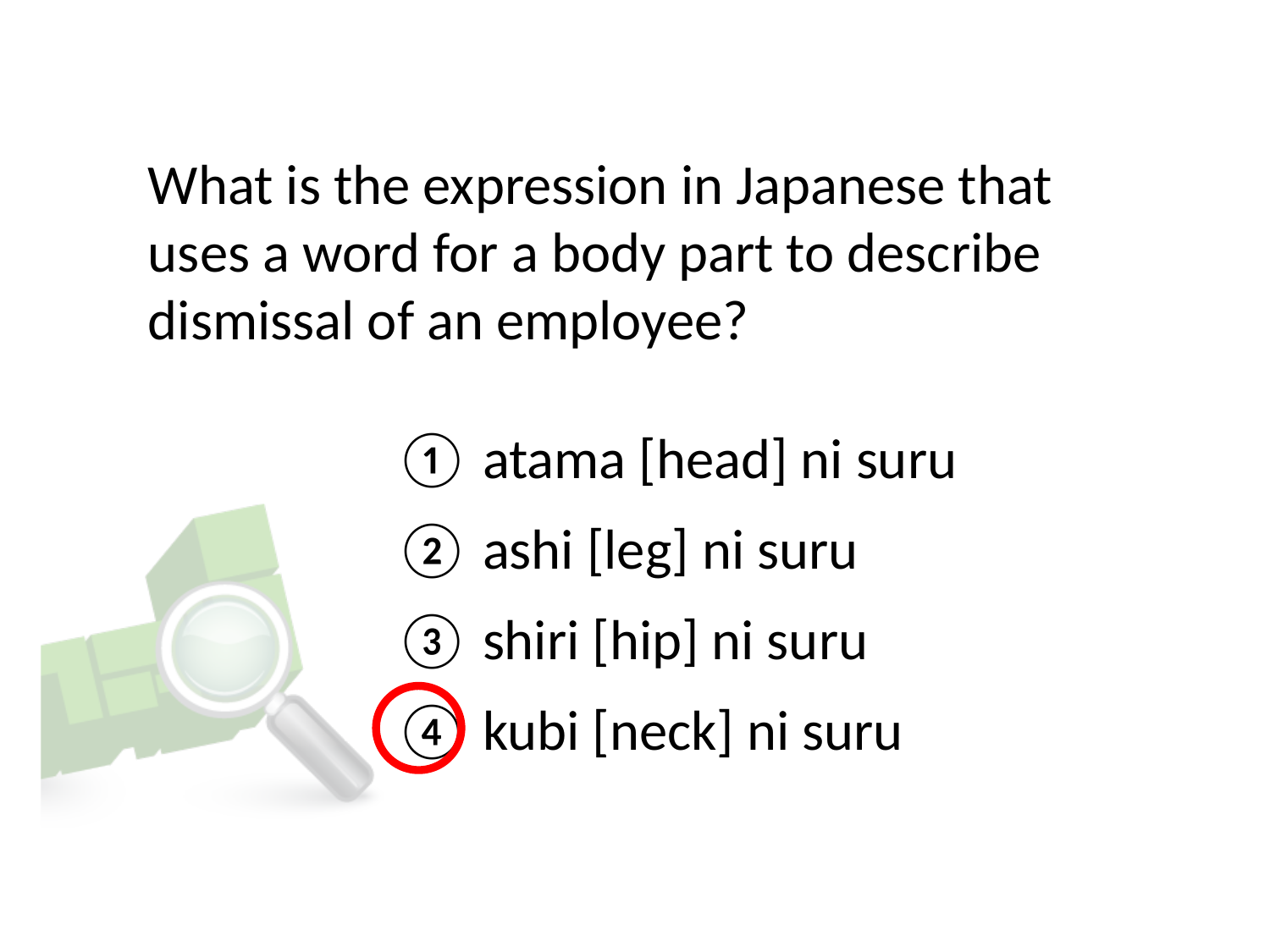

# What is the expression in Japanese that uses a word for a body part to describe dismissal of an employee?
① atama [head] ni suru
② ashi [leg] ni suru
③ shiri [hip] ni suru
④ kubi [neck] ni suru